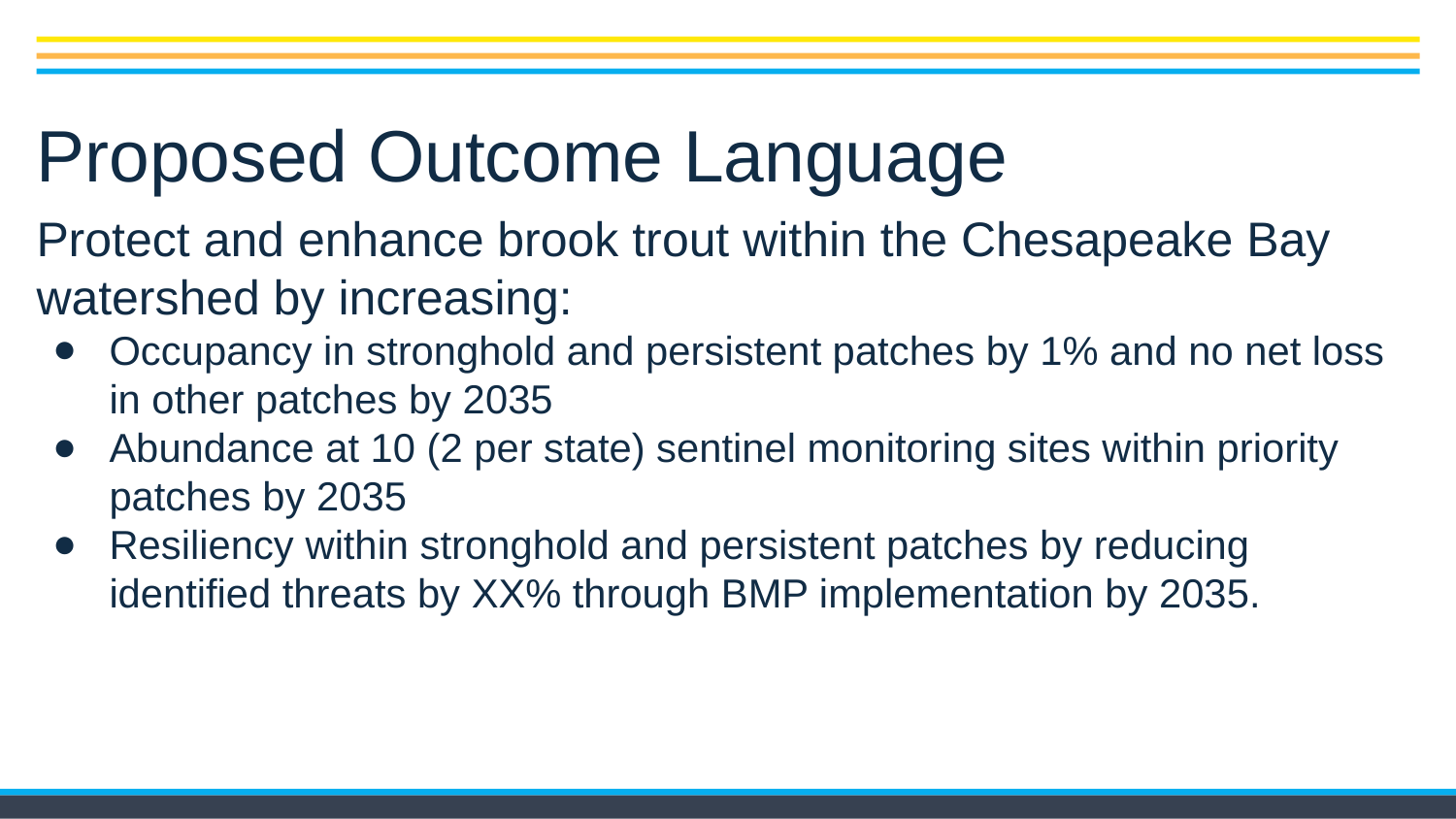

# Proposed Outcome Language
Protect and enhance brook trout within the Chesapeake Bay watershed by increasing:
Occupancy in stronghold and persistent patches by 1% and no net loss in other patches by 2035
Abundance at 10 (2 per state) sentinel monitoring sites within priority patches by 2035
Resiliency within stronghold and persistent patches by reducing identified threats by XX% through BMP implementation by 2035.